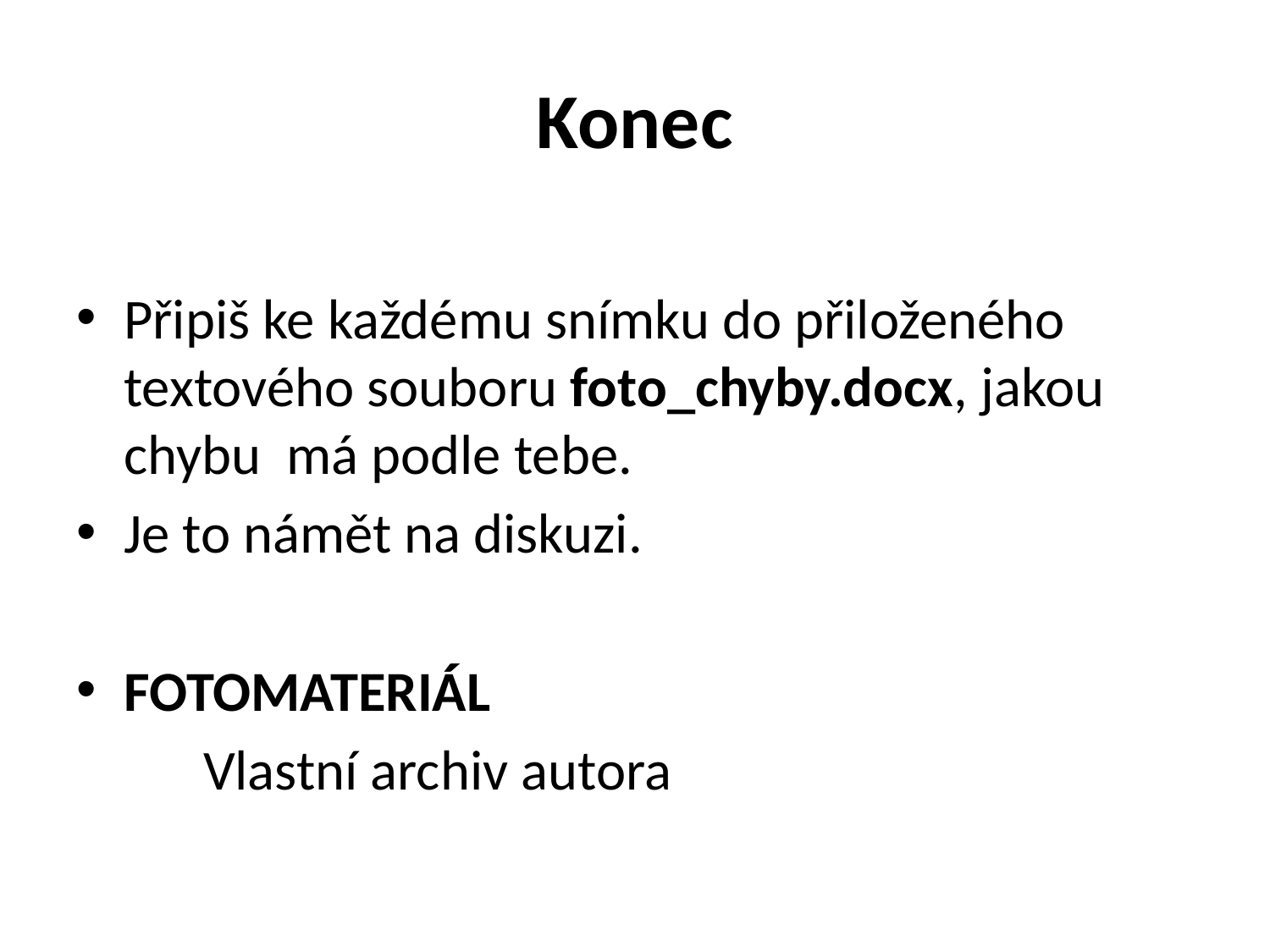

# Konec
Připiš ke každému snímku do přiloženého textového souboru foto_chyby.docx, jakou chybu  má podle tebe.
Je to námět na diskuzi.

FOTOMATERIÁL
	Vlastní archiv autora